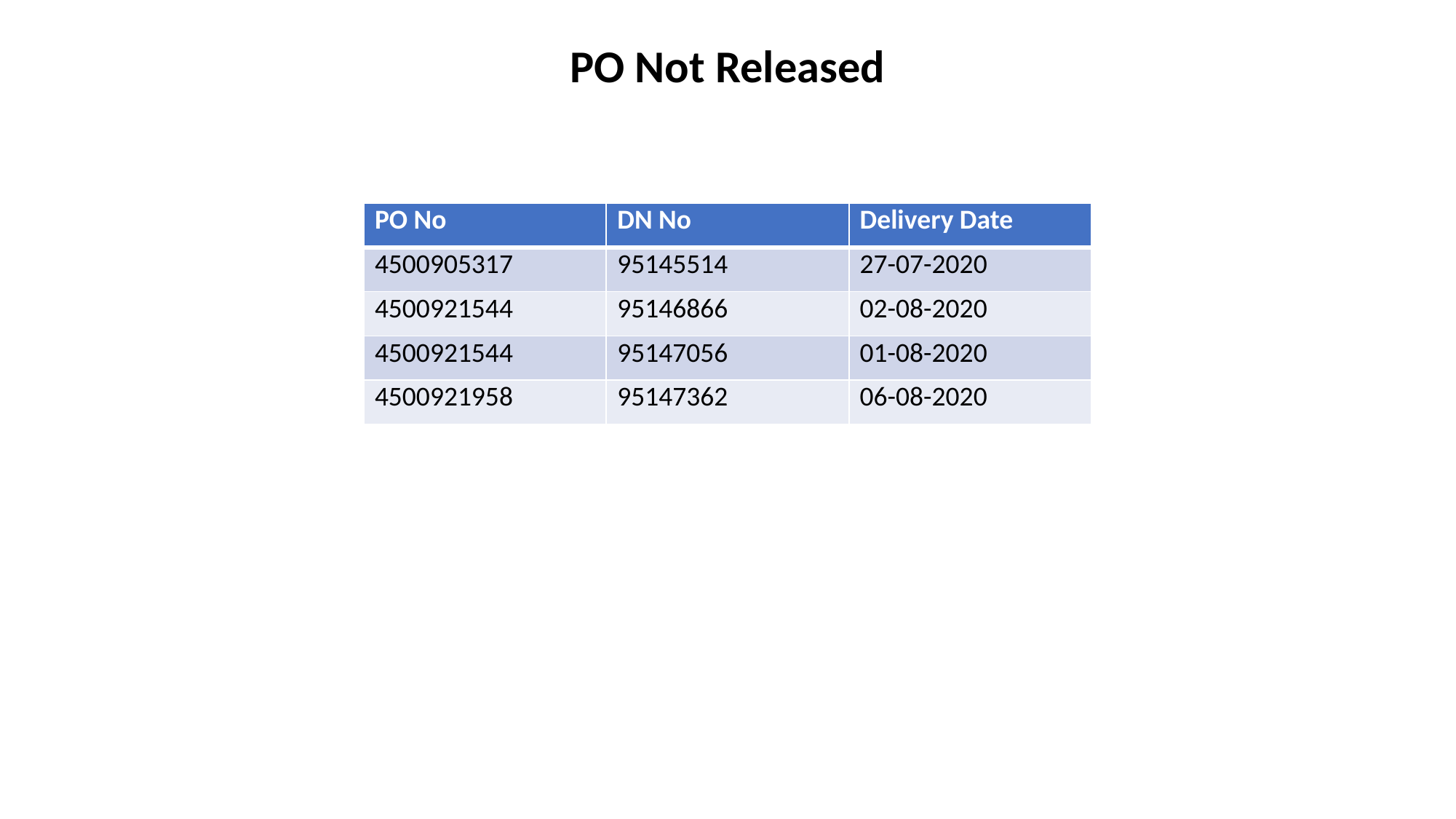

PO Not Released
| PO No | DN No | Delivery Date |
| --- | --- | --- |
| 4500905317 | 95145514 | 27-07-2020 |
| 4500921544 | 95146866 | 02-08-2020 |
| 4500921544 | 95147056 | 01-08-2020 |
| 4500921958 | 95147362 | 06-08-2020 |